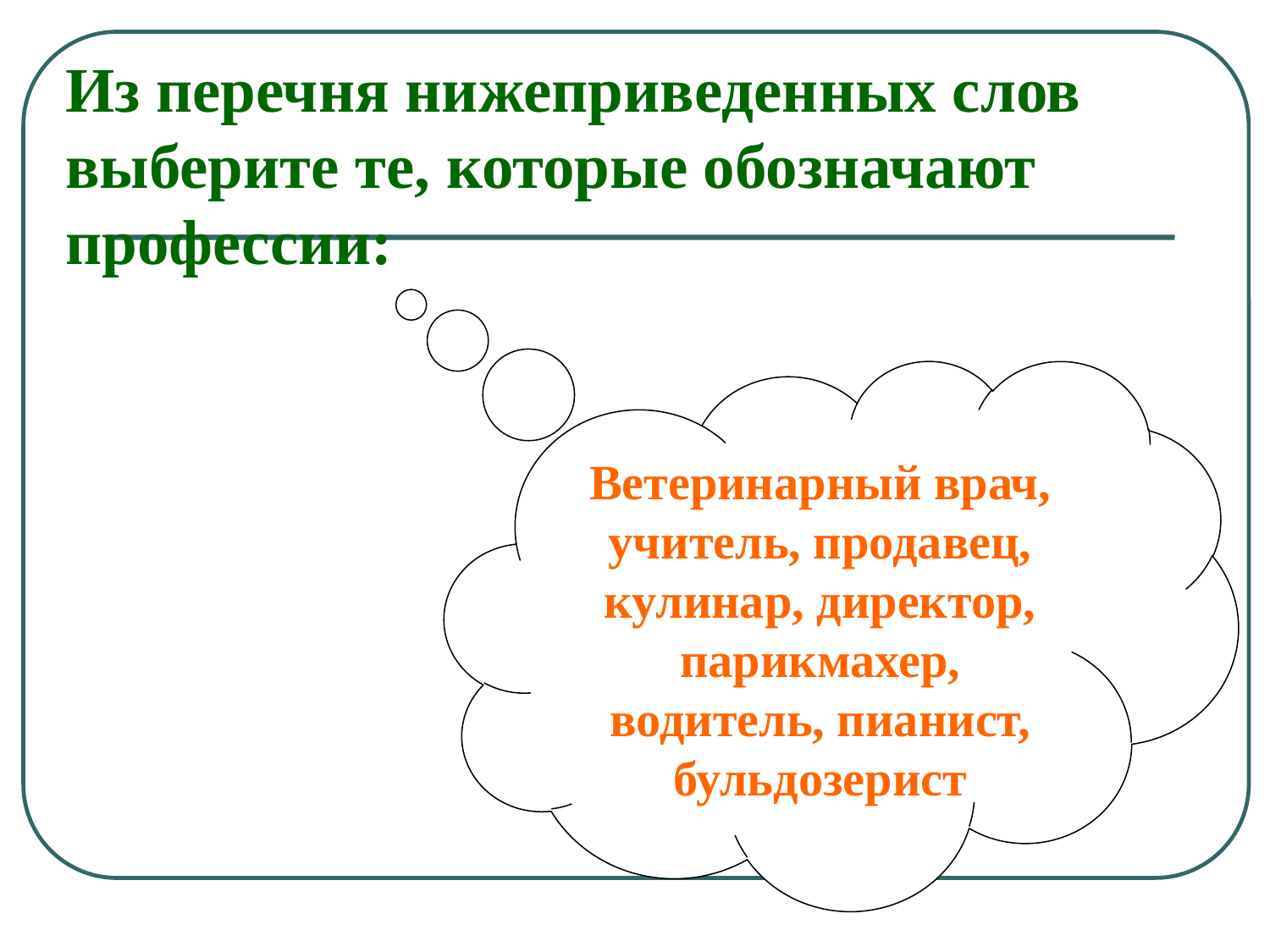

Из перечня нижеприведенных слов выберите те, которые обозначают профессии:

Ветеринарный врач, учитель, продавец, кулинар, директор, парикмахер, водитель, пианист, бульдозерист